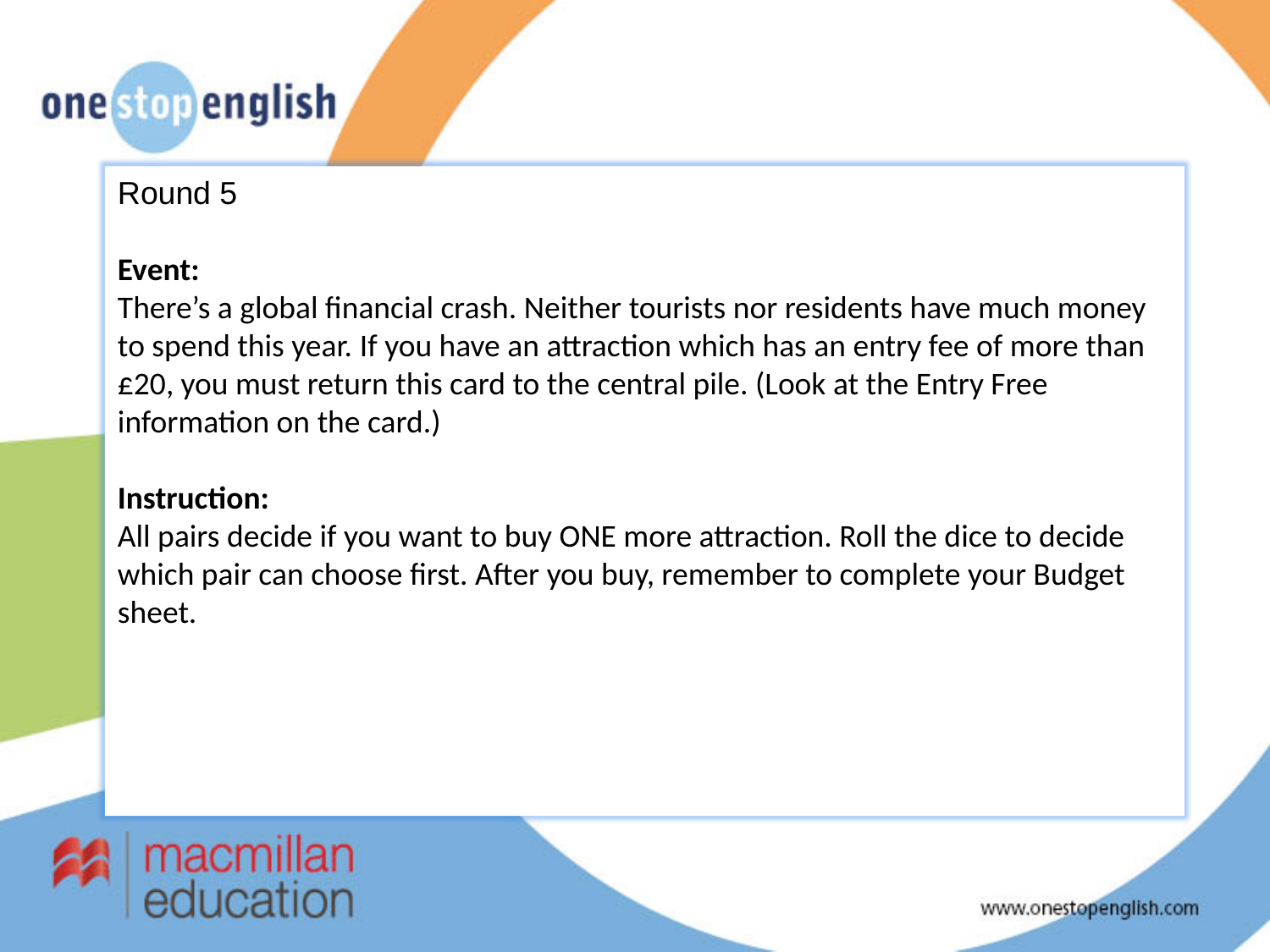

Round 5

Event:
There’s a global financial crash. Neither tourists nor residents have much money to spend this year. If you have an attraction which has an entry fee of more than £20, you must return this card to the central pile. (Look at the Entry Free information on the card.)

Instruction:
All pairs decide if you want to buy ONE more attraction. Roll the dice to decide which pair can choose first. After you buy, remember to complete your Budget sheet.